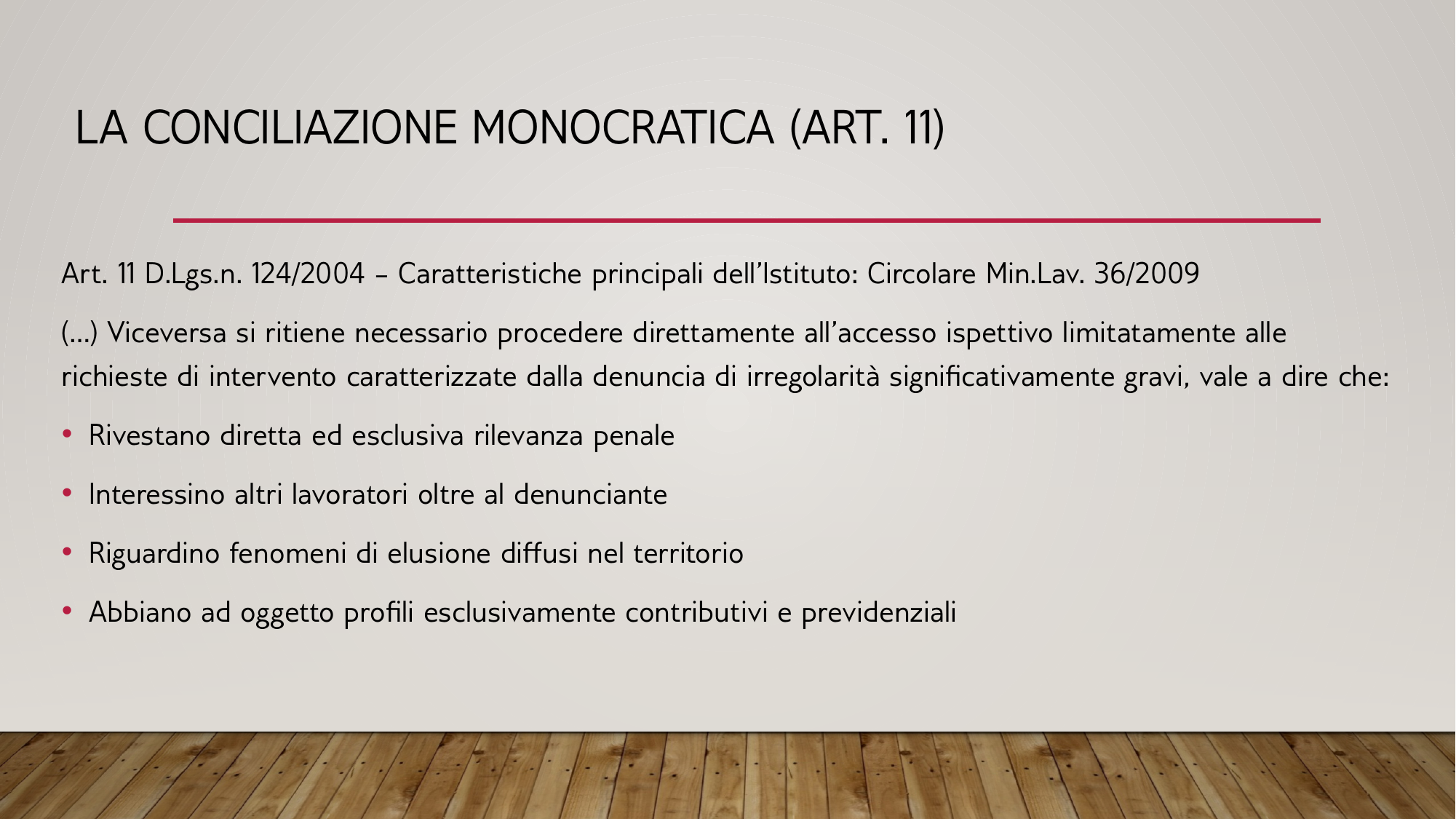

# La conciliazione monocratica (art. 11)
Art. 11 D.Lgs.n. 124/2004 – Caratteristiche principali dell’Istituto: Circolare Min.Lav. 36/2009
(…) Viceversa si ritiene necessario procedere direttamente all’accesso ispettivo limitatamente alle richieste di intervento caratterizzate dalla denuncia di irregolarità significativamente gravi, vale a dire che:
Rivestano diretta ed esclusiva rilevanza penale
Interessino altri lavoratori oltre al denunciante
Riguardino fenomeni di elusione diffusi nel territorio
Abbiano ad oggetto profili esclusivamente contributivi e previdenziali